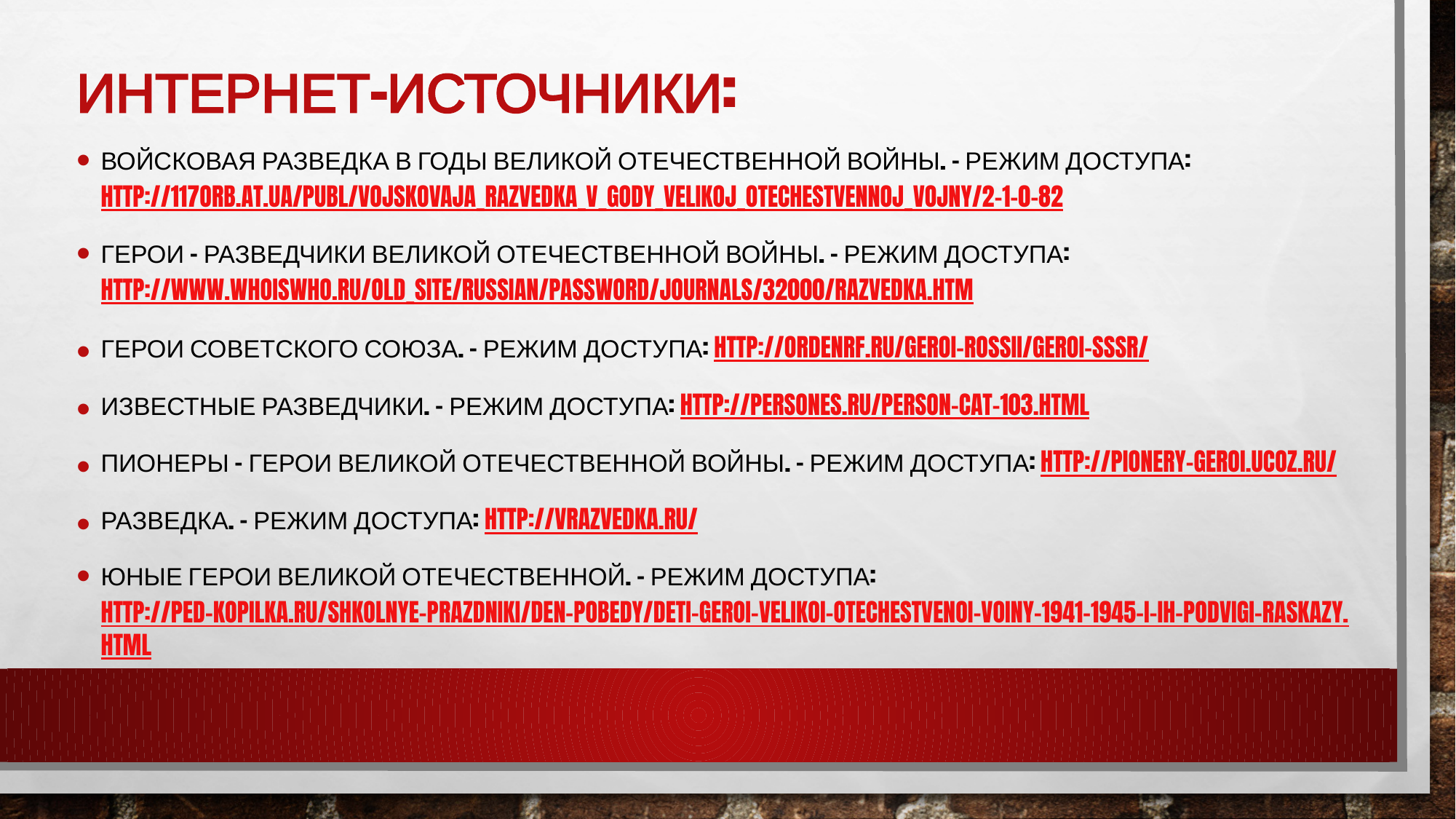

# ИНТЕРНЕТ-ИСТОЧНИКИ:
Войсковая разведка в годы Великой Отечественной войны. – Режим доступа: http://117orb.at.ua/publ/vojskovaja_razvedka_v_gody_velikoj_otechestvennoj_vojny/2-1-0-82
Герои – разведчики Великой Отечественной войны. – Режим доступа: http://www.whoiswho.ru/old_site/russian/Password/journals/32000/razvedka.htm
Герои Советского Союза. – Режим доступа: http://ordenrf.ru/geroi-rossii/geroi-sssr/
Известные разведчики. – Режим доступа: http://persones.ru/person-cat-103.html
Пионеры – герои Великой Отечественной войны. – Режим доступа: http://pionery-geroi.ucoz.ru/
Разведка. – Режим доступа: http://vrazvedka.ru/
Юные герои Великой Отечественной. – Режим доступа: http://ped-kopilka.ru/shkolnye-prazdniki/den-pobedy/deti-geroi-velikoi-otechestvenoi-voiny-1941-1945-i-ih-podvigi-raskazy.html